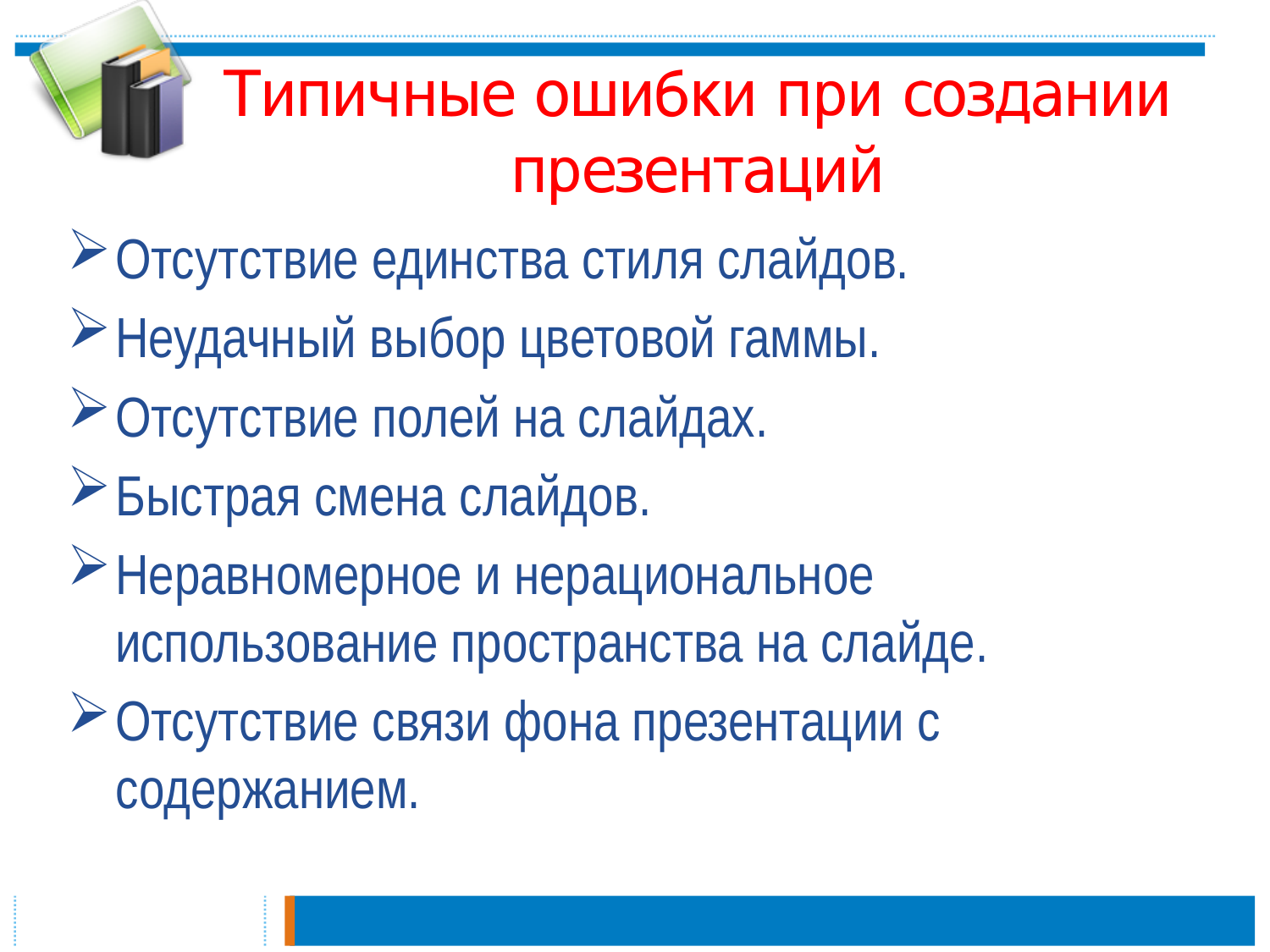

# Типичные ошибки при создании презентаций
Отсутствие единства стиля слайдов.
Неудачный выбор цветовой гаммы.
Отсутствие полей на слайдах.
Быстрая смена слайдов.
Неравномерное и нерациональное использование пространства на слайде.
Отсутствие связи фона презентации с содержанием.